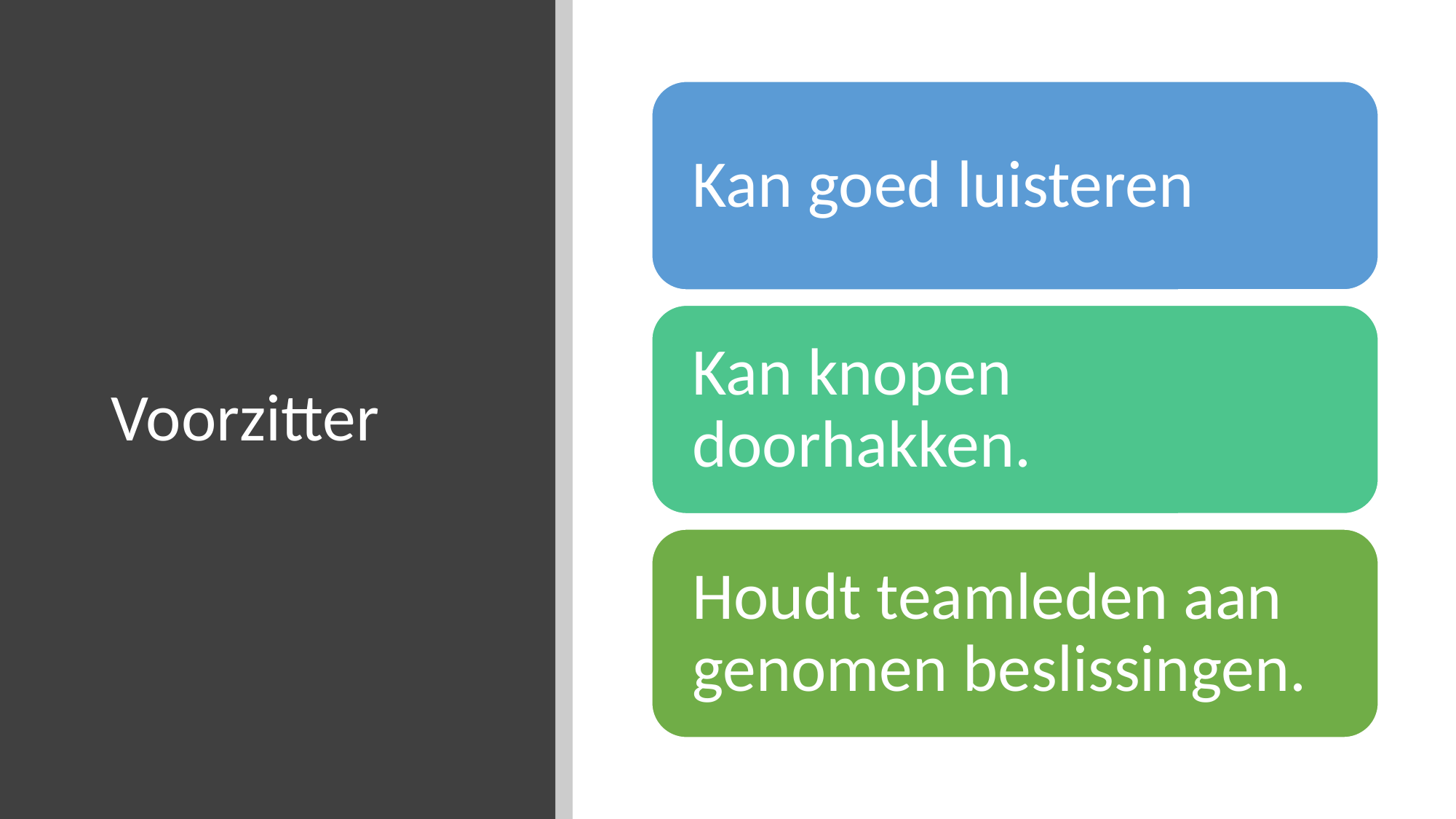

Kan goed luisteren
Kan knopen doorhakken.
Houdt teamleden aan genomen beslissingen.
# Voorzitter